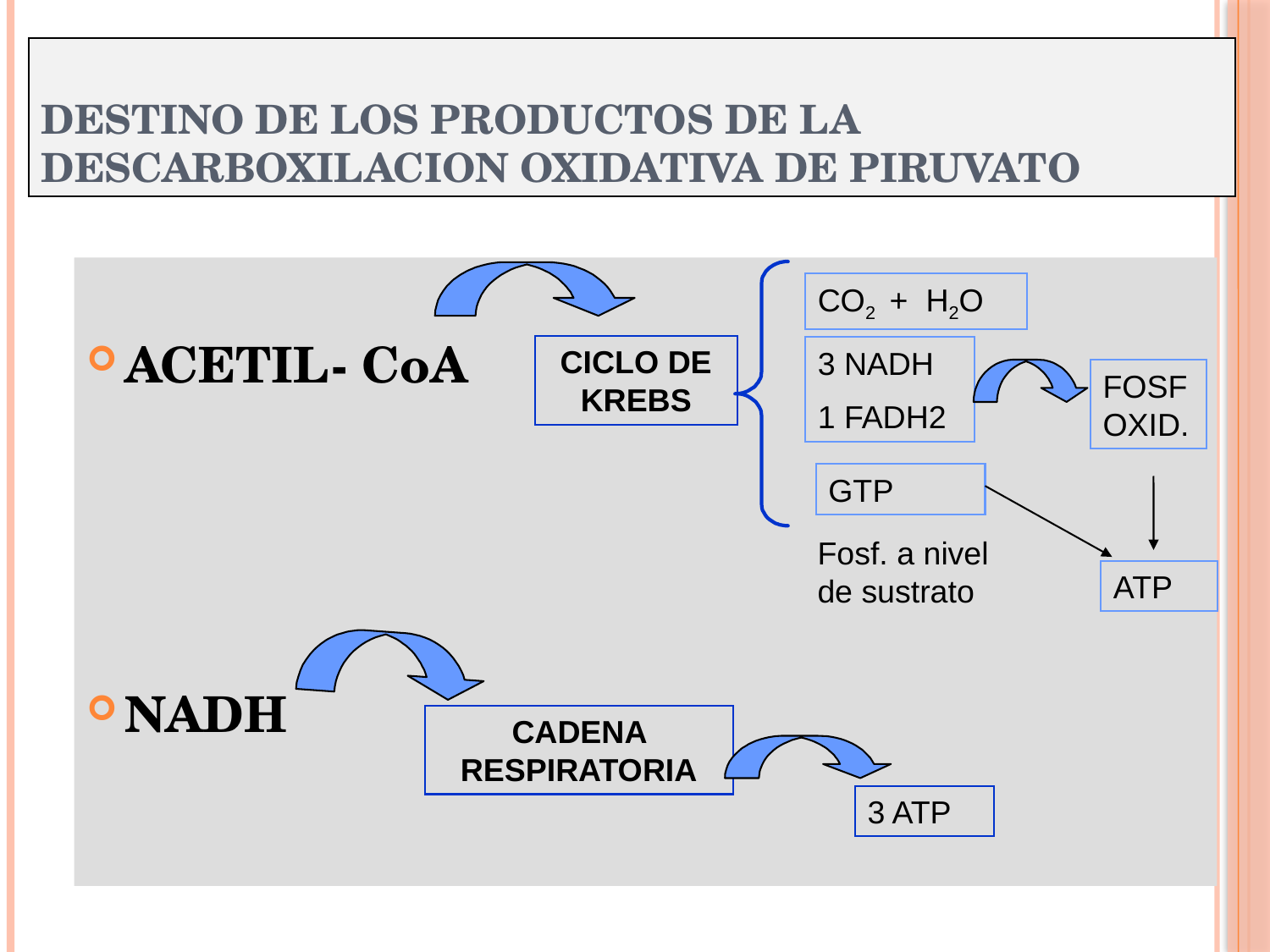

# DESTINO DE LOS PRODUCTOS DE LA DESCARBOXILACION OXIDATIVA DE PIRUVATO

ACETIL- CoA

NADH

CO2  +  H2O

CICLO DE KREBS
3 NADH
1 FADH2

FOSF OXID.
GTP

Fosf. a nivel de sustrato
ATP

CADENA RESPIRATORIA

3 ATP